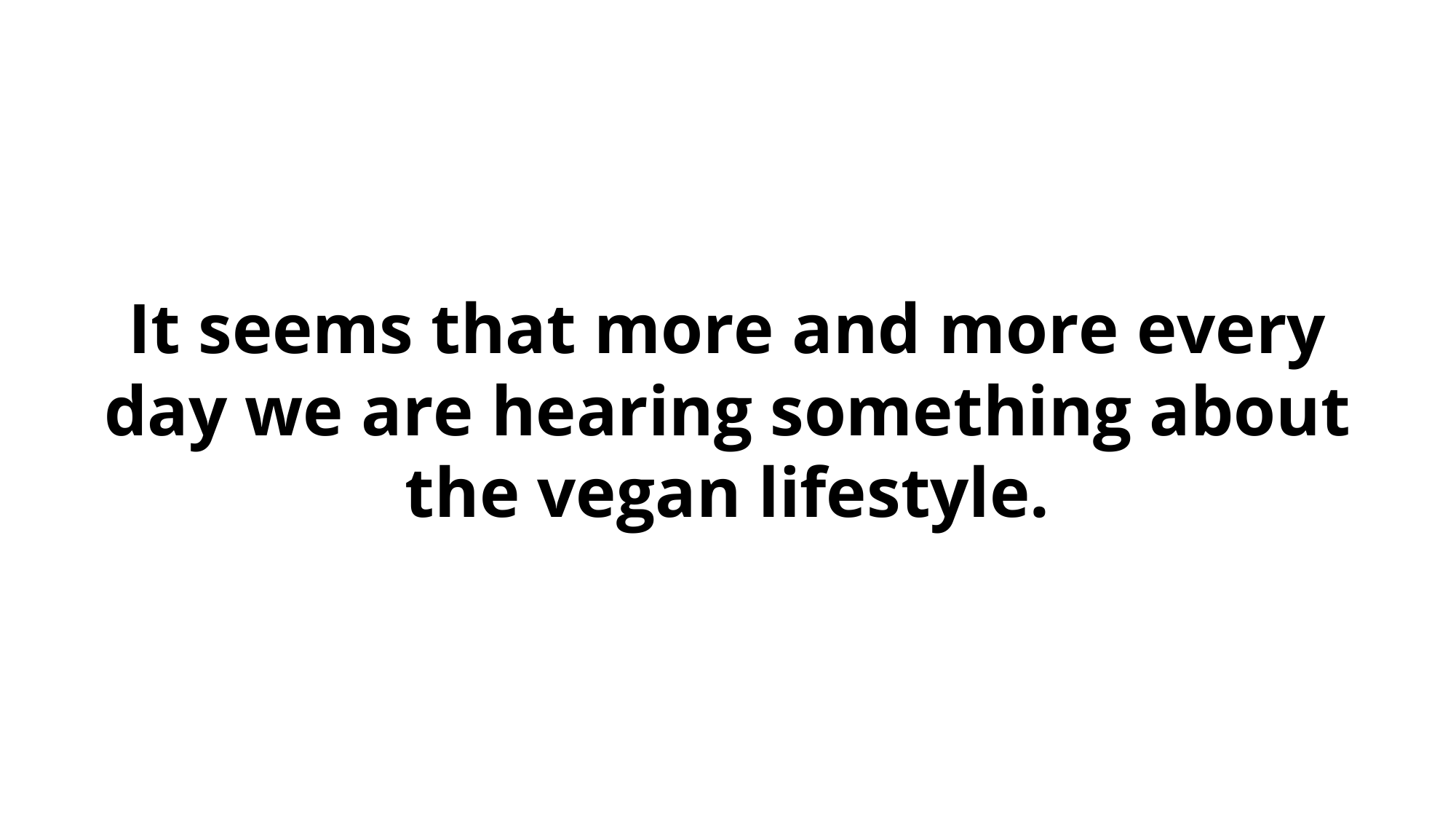

It seems that more and more every day we are hearing something about the vegan lifestyle.